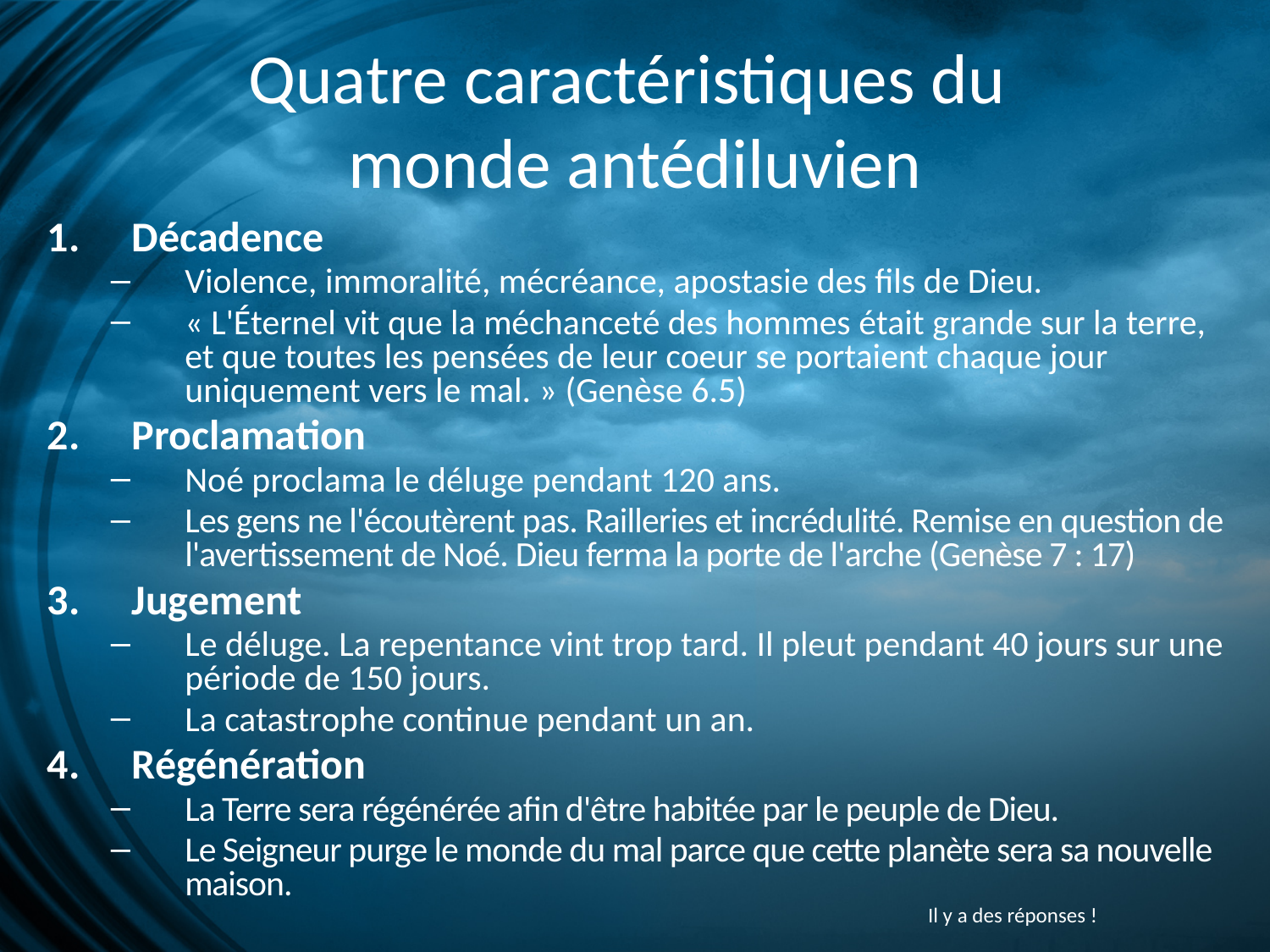

# Quatre caractéristiques du monde antédiluvien
Décadence
Violence, immoralité, mécréance, apostasie des fils de Dieu.
« L'Éternel vit que la méchanceté des hommes était grande sur la terre, et que toutes les pensées de leur coeur se portaient chaque jour uniquement vers le mal. » (Genèse 6.5)
Proclamation
Noé proclama le déluge pendant 120 ans.
Les gens ne l'écoutèrent pas. Railleries et incrédulité. Remise en question de l'avertissement de Noé. Dieu ferma la porte de l'arche (Genèse 7 : 17)
Jugement
Le déluge. La repentance vint trop tard. Il pleut pendant 40 jours sur une période de 150 jours.
La catastrophe continue pendant un an.
Régénération
La Terre sera régénérée afin d'être habitée par le peuple de Dieu.
Le Seigneur purge le monde du mal parce que cette planète sera sa nouvelle maison.
Il y a des réponses !